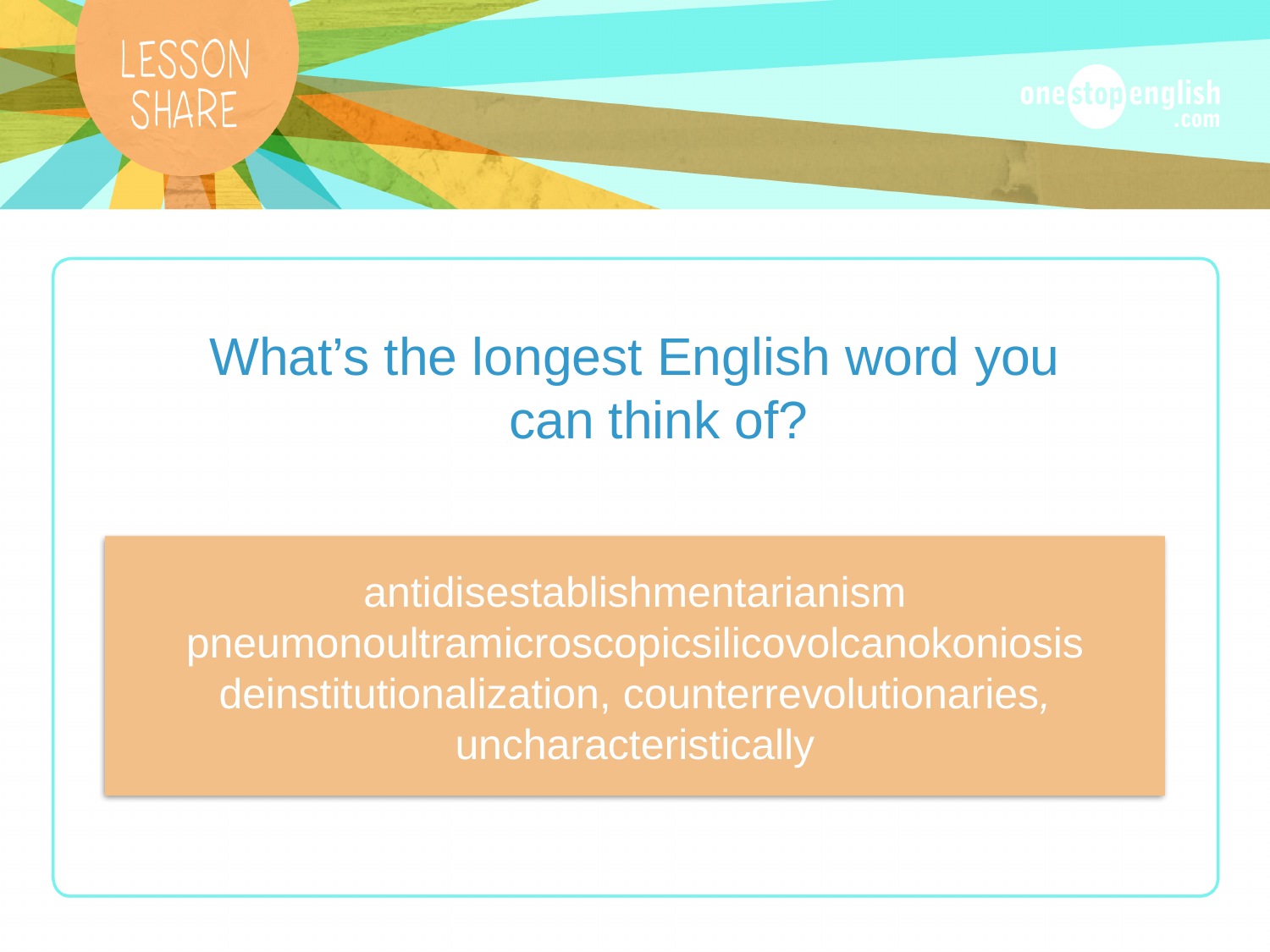

What’s the longest English word you can think of?

antidisestablishmentarianism
pneumonoultramicroscopicsilicovolcanokoniosis
deinstitutionalization, counterrevolutionaries, uncharacteristically